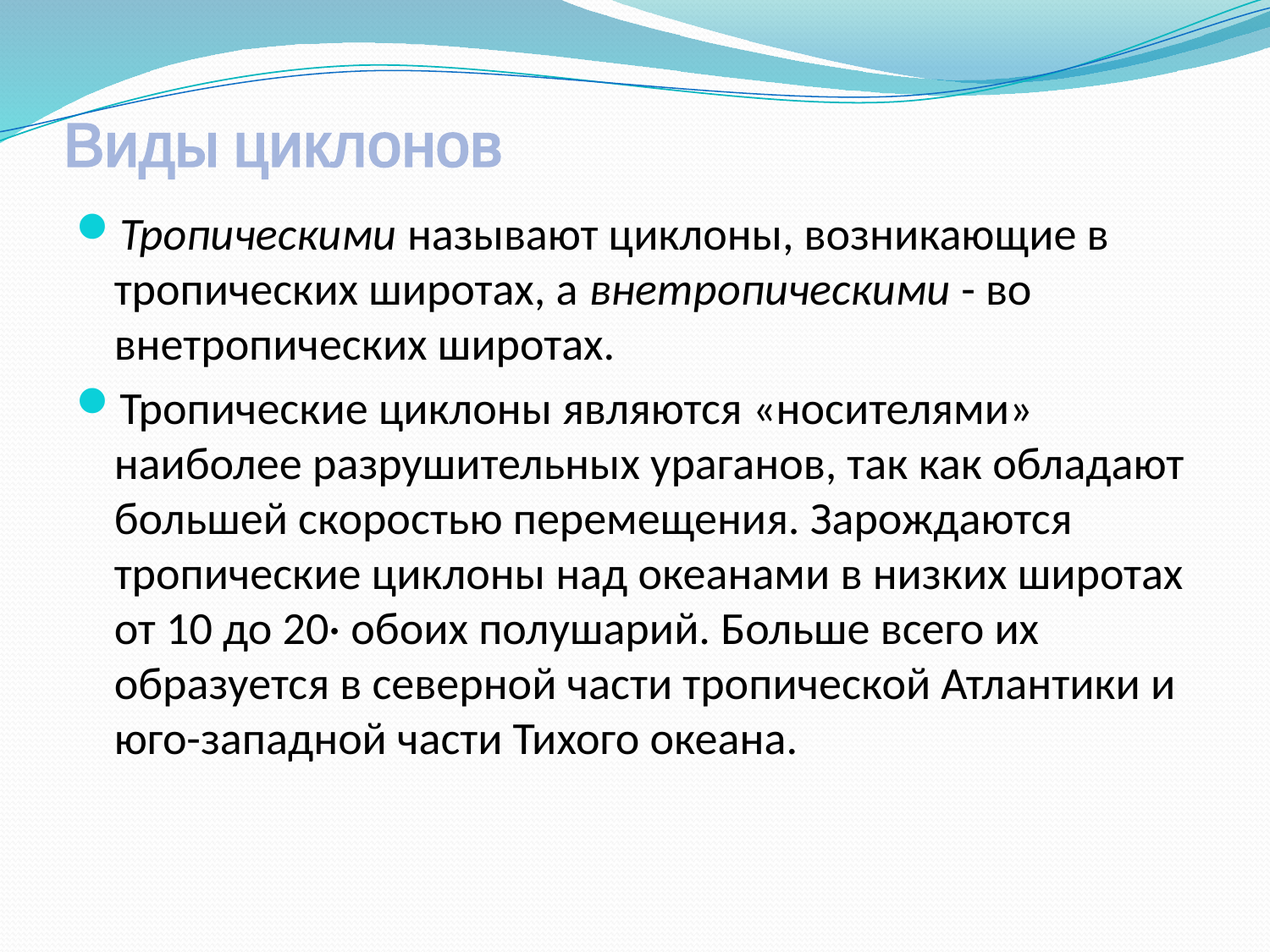

# Виды циклонов
Тропическими называют циклоны, возникающие в тропических широтах, а внетропическими - во внетропических широтах.
Тропические циклоны являются «носителями» наиболее разрушительных ураганов, так как обладают большей скоростью перемещения. Зарождаются тропические циклоны над океанами в низких широтах от 10 до 20· обоих полушарий. Больше всего их образуется в северной части тропической Атлантики и юго-западной части Тихого океана.